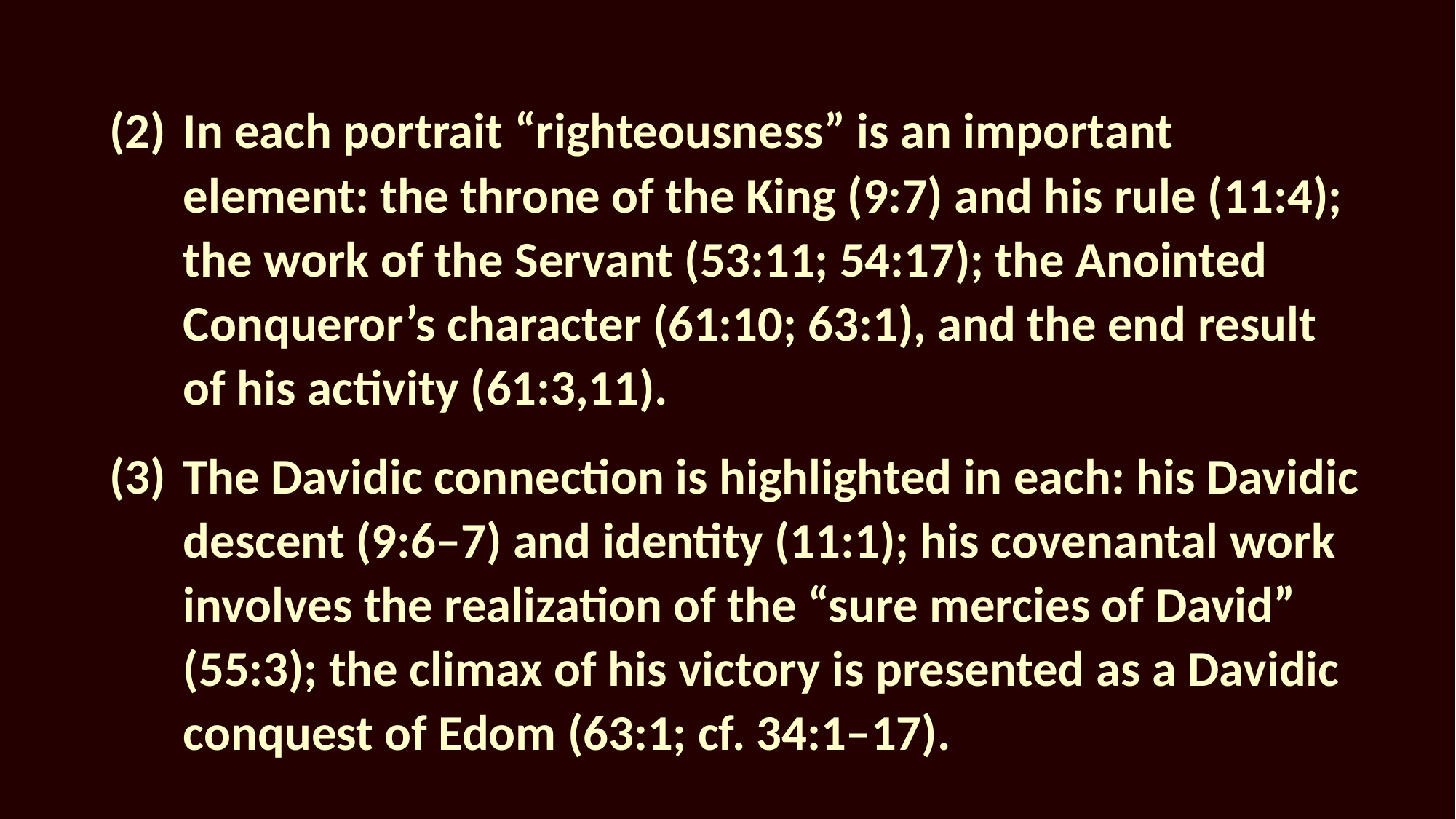

(2)	In each portrait “righteousness” is an important element: the throne of the King (9:7) and his rule (11:4); the work of the Servant (53:11; 54:17); the Anointed Conqueror’s character (61:10; 63:1), and the end result of his activity (61:3,11).
(3)	The Davidic connection is highlighted in each: his Davidic descent (9:6–7) and identity (11:1); his covenantal work involves the realization of the “sure mercies of David” (55:3); the climax of his victory is presented as a Davidic conquest of Edom (63:1; cf. 34:1–17).